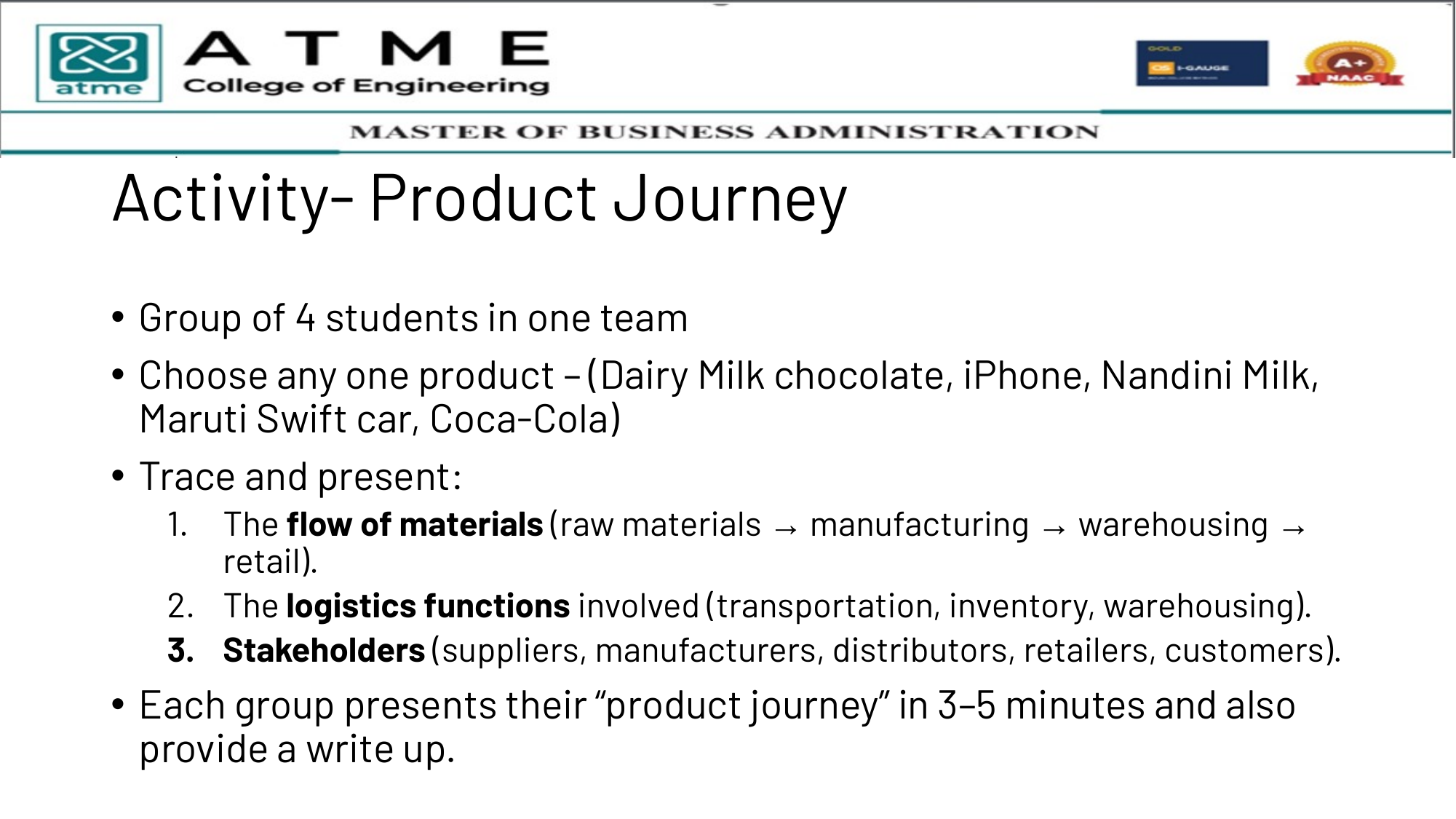

# Activity- Product Journey
Group of 4 students in one team
Choose any one product – (Dairy Milk chocolate, iPhone, Nandini Milk, Maruti Swift car, Coca-Cola)
Trace and present:
The flow of materials (raw materials → manufacturing → warehousing → retail).
The logistics functions involved (transportation, inventory, warehousing).
Stakeholders (suppliers, manufacturers, distributors, retailers, customers).
Each group presents their “product journey” in 3–5 minutes and also provide a write up.